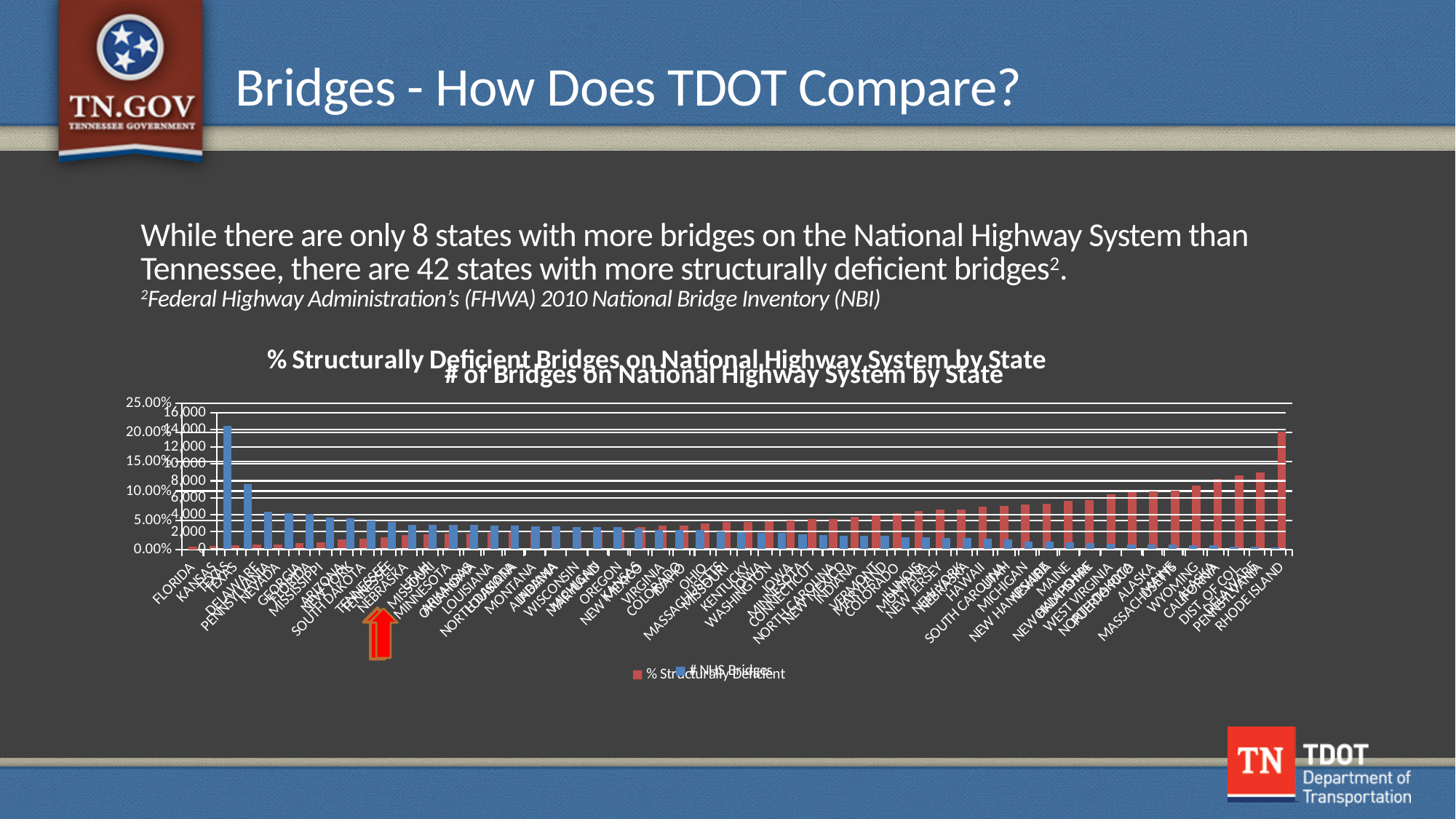

# While there are only 8 states with more bridges on the National Highway System than Tennessee, there are 42 states with more structurally deficient bridges2. 2Federal Highway Administration’s (FHWA) 2010 National Bridge Inventory (NBI)
Bridges - How Does TDOT Compare?

### Chart: % Structurally Deficient Bridges on National Highway System by State

| Category | % Structurally Deficient |
|---|---|
| FLORIDA | 0.004434589800443459 |
| KANSAS | 0.006644518272425247 |
| TEXAS | 0.007386952019330344 |
| DELAWARE | 0.008474576271186448 |
| NEVADA | 0.008706467661691543 |
| GEORGIA | 0.010963194988253721 |
| MISSISSIPPI | 0.012311901504787962 |
| ARIZONA | 0.016761904761904763 |
| SOUTH DAKOTA | 0.018427518427518434 |
| TENNESSEE | 0.021642266072565256 |
| NEBRASKA | 0.02435192458758838 |
| UTAH | 0.026595744680851074 |
| MINNESOTA | 0.02665876777251186 |
| ARKANSAS | 0.0276762402088773 |
| LOUISIANA | 0.02852962692026335 |
| NORTH DAKOTA | 0.030418250950570342 |
| MONTANA | 0.03048780487804879 |
| ALABAMA | 0.030648610121168936 |
| WISCONSIN | 0.032058287795992714 |
| MARYLAND | 0.0331529093369418 |
| OREGON | 0.035256410256410256 |
| NEW MEXICO | 0.037796284433055743 |
| VIRGINIA | 0.04126506024096385 |
| IDAHO | 0.04144385026737965 |
| OHIO | 0.04511992400854906 |
| MISSOURI | 0.04658605974395446 |
| KENTUCKY | 0.047214854111405836 |
| WASHINGTON | 0.04791759964173759 |
| IOWA | 0.049604221635883926 |
| CONNECTICUT | 0.051592356687898085 |
| NORTH CAROLINA | 0.052002810962754754 |
| INDIANA | 0.05634890003859513 |
| VERMONT | 0.05944798301486202 |
| COLORADO | 0.06185567010309279 |
| ILLINOIS | 0.06535947712418302 |
| NEW JERSEY | 0.06817281014665082 |
| NEW YORK | 0.06857785272625068 |
| HAWAII | 0.07311320754716981 |
| SOUTH CAROLINA | 0.07485465116279072 |
| MICHIGAN | 0.07659073055773766 |
| NEW HAMPSHIRE | 0.07851851851851852 |
| MAINE | 0.0827886710239651 |
| OKLAHOMA | 0.08435032304379045 |
| WEST VIRGINIA | 0.09490940465918896 |
| PUERTO RICO | 0.09868421052631576 |
| ALASKA | 0.0989583333333334 |
| MASSACHUSETTS | 0.1011181332036947 |
| WYOMING | 0.10947204968944099 |
| CALIFORNIA | 0.12022724270048889 |
| DIST. OF COL. | 0.1272727272727272 |
| PENNSYLVANIA | 0.13116643614568926 |
| RHODE ISLAND | 0.20143884892086336 |

### Chart: # of Bridges on National Highway System by State

| Category | # NHS Bridges |
|---|---|
| TEXAS | 14485.0 |
| CALIFORNIA | 7569.0 |
| PENNSYLVANIA | 4338.0 |
| OHIO | 4211.0 |
| FLORIDA | 4059.0 |
| ILLINOIS | 3672.0 |
| NEW YORK | 3558.0 |
| VIRGINIA | 3320.0 |
| TENNESSEE | 3142.0 |
| NORTH CAROLINA | 2846.0 |
| MISSOURI | 2812.0 |
| ALABAMA | 2806.0 |
| OKLAHOMA | 2786.0 |
| WISCONSIN | 2745.0 |
| LOUISIANA | 2734.0 |
| ARIZONA | 2625.0 |
| INDIANA | 2591.0 |
| GEORGIA | 2554.0 |
| MICHIGAN | 2546.0 |
| NEW JERSEY | 2523.0 |
| KANSAS | 2408.0 |
| WASHINGTON | 2233.0 |
| COLORADO | 2231.0 |
| MISSISSIPPI | 2193.0 |
| MASSACHUSETTS | 2057.0 |
| ARKANSAS | 1915.0 |
| IOWA | 1895.0 |
| KENTUCKY | 1885.0 |
| MINNESOTA | 1688.0 |
| CONNECTICUT | 1570.0 |
| NEW MEXICO | 1561.0 |
| OREGON | 1560.0 |
| MARYLAND | 1478.0 |
| SOUTH CAROLINA | 1376.0 |
| MONTANA | 1312.0 |
| WYOMING | 1288.0 |
| NEBRASKA | 1273.0 |
| WEST VIRGINIA | 1159.0 |
| UTAH | 1128.0 |
| SOUTH DAKOTA | 814.0 |
| NEVADA | 804.0 |
| IDAHO | 748.0 |
| NEW HAMPSHIRE | 675.0 |
| PUERTO RICO | 608.0 |
| NORTH DAKOTA | 526.0 |
| VERMONT | 471.0 |
| MAINE | 459.0 |
| HAWAII | 424.0 |
| ALASKA | 384.0 |
| RHODE ISLAND | 278.0 |
| DELAWARE | 236.0 |
| DIST. OF COL. | 110.0 |